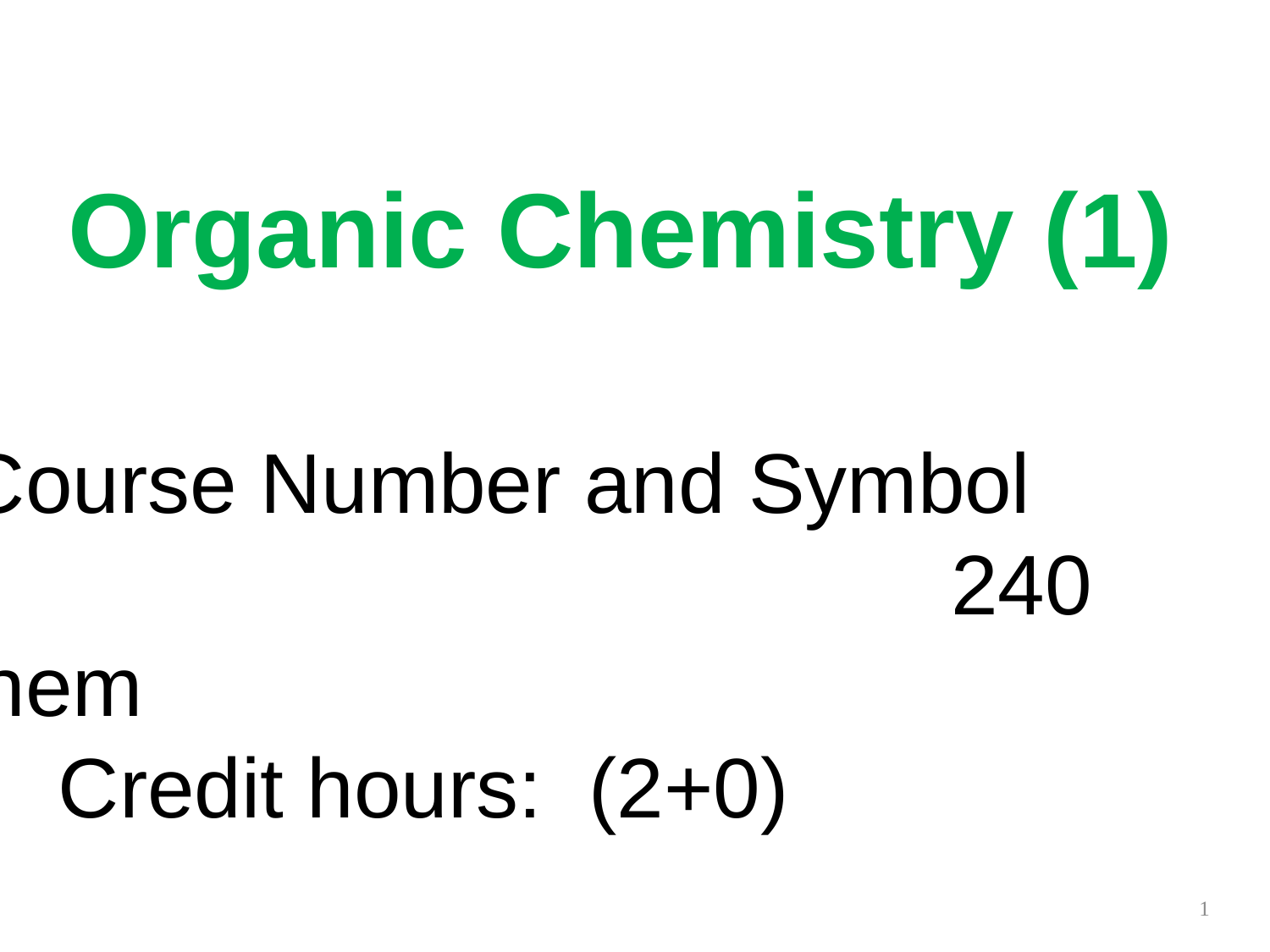

Organic Chemistry (1)
      Course Number and Symbol:
                                            240 Chem
      Credit hours:  (2+0)
1